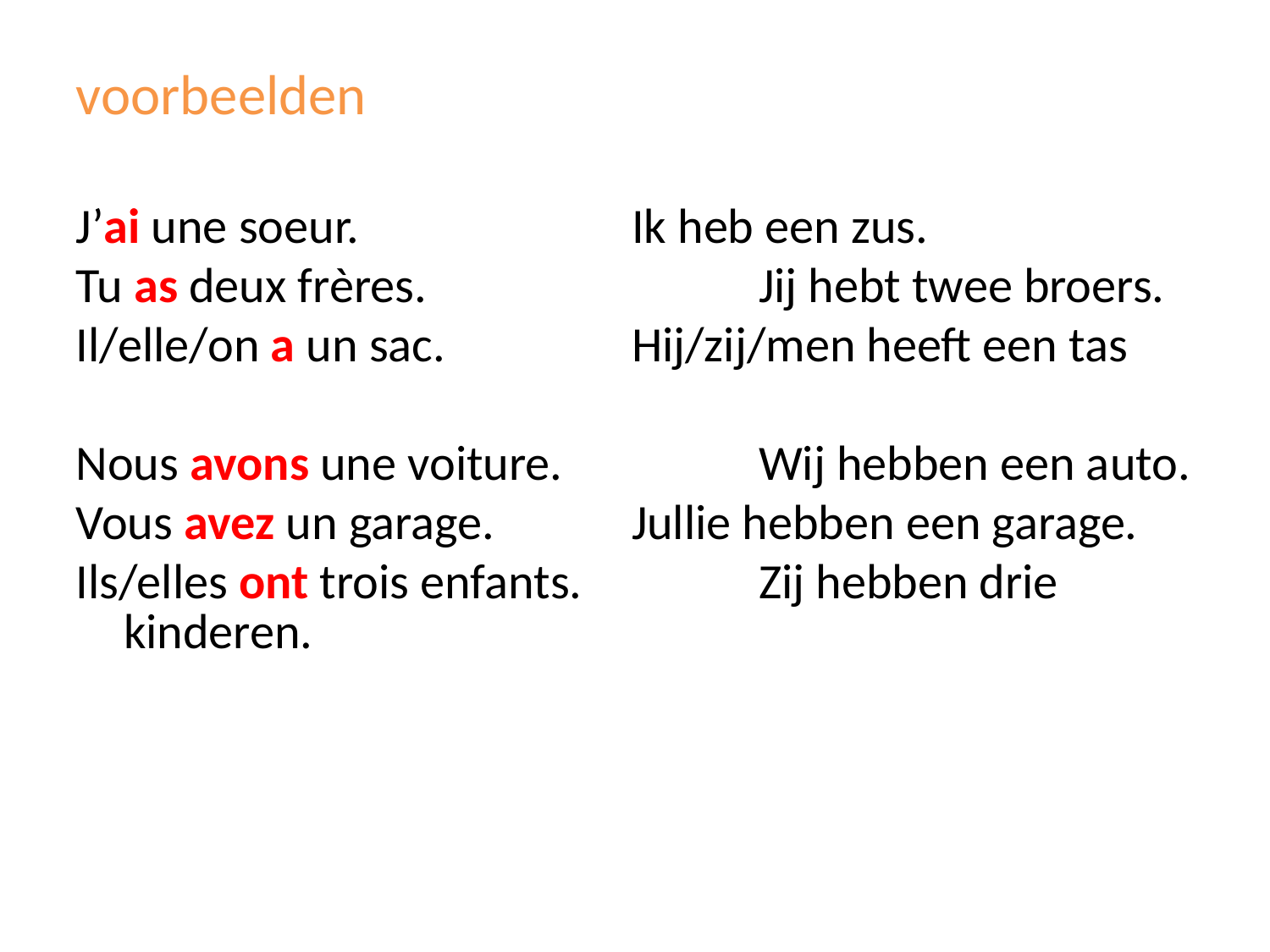

voorbeelden

J’ai une soeur.			Ik heb een zus.
Tu as deux frères. 			Jij hebt twee broers.
Il/elle/on a un sac. 		Hij/zij/men heeft een tas

Nous avons une voiture.		Wij hebben een auto.
Vous avez un garage.		Jullie hebben een garage.
Ils/elles ont trois enfants.		Zij hebben drie kinderen.